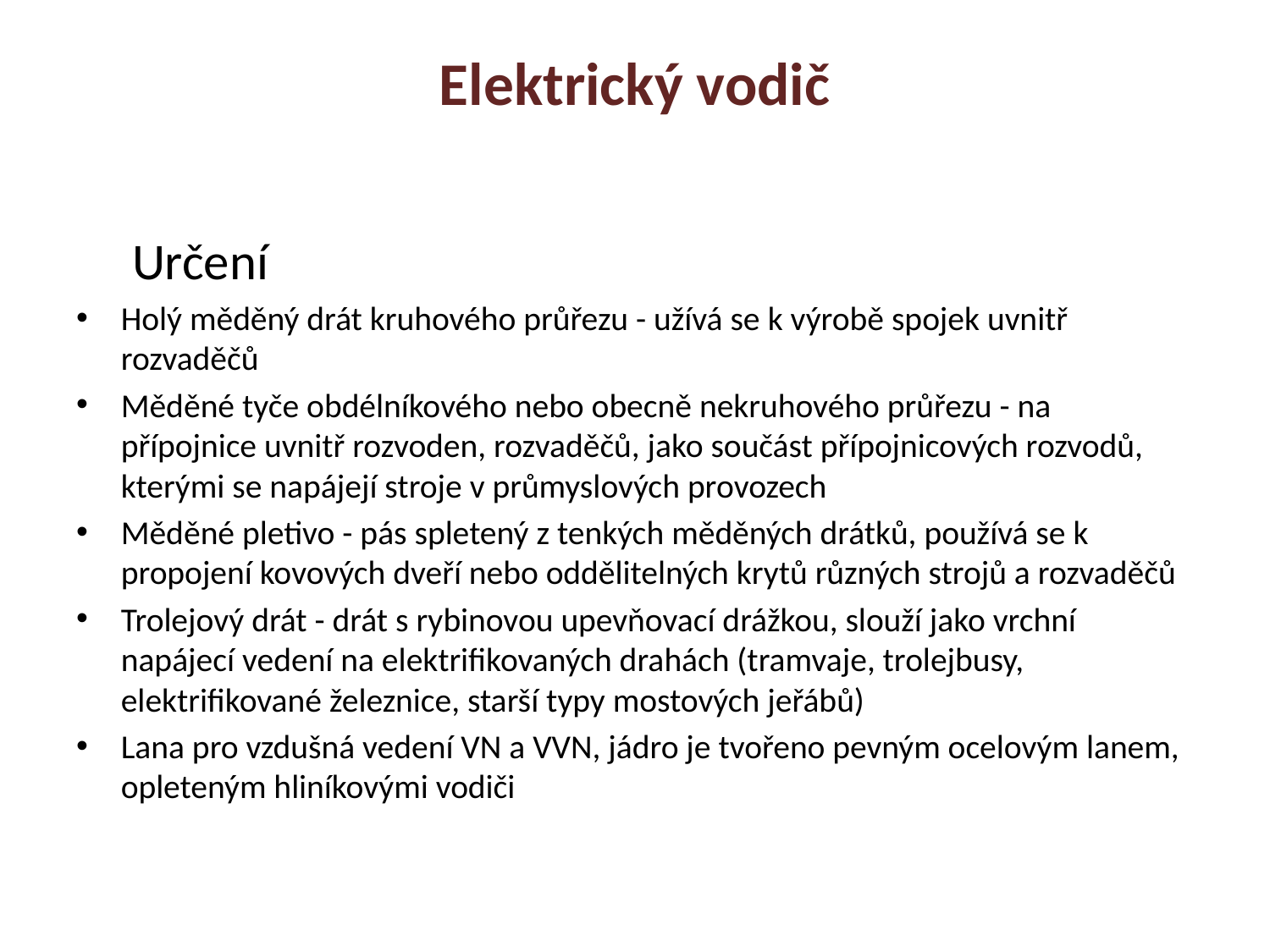

# Elektrický vodič
      Určení
Holý měděný drát kruhového průřezu - užívá se k výrobě spojek uvnitř rozvaděčů
Měděné tyče obdélníkového nebo obecně nekruhového průřezu - na přípojnice uvnitř rozvoden, rozvaděčů, jako součást přípojnicových rozvodů, kterými se napájejí stroje v průmyslových provozech
Měděné pletivo - pás spletený z tenkých měděných drátků, používá se k propojení kovových dveří nebo oddělitelných krytů různých strojů a rozvaděčů
Trolejový drát - drát s rybinovou upevňovací drážkou, slouží jako vrchní napájecí vedení na elektrifikovaných drahách (tramvaje, trolejbusy, elektrifikované železnice, starší typy mostových jeřábů)
Lana pro vzdušná vedení VN a VVN, jádro je tvořeno pevným ocelovým lanem, opleteným hliníkovými vodiči